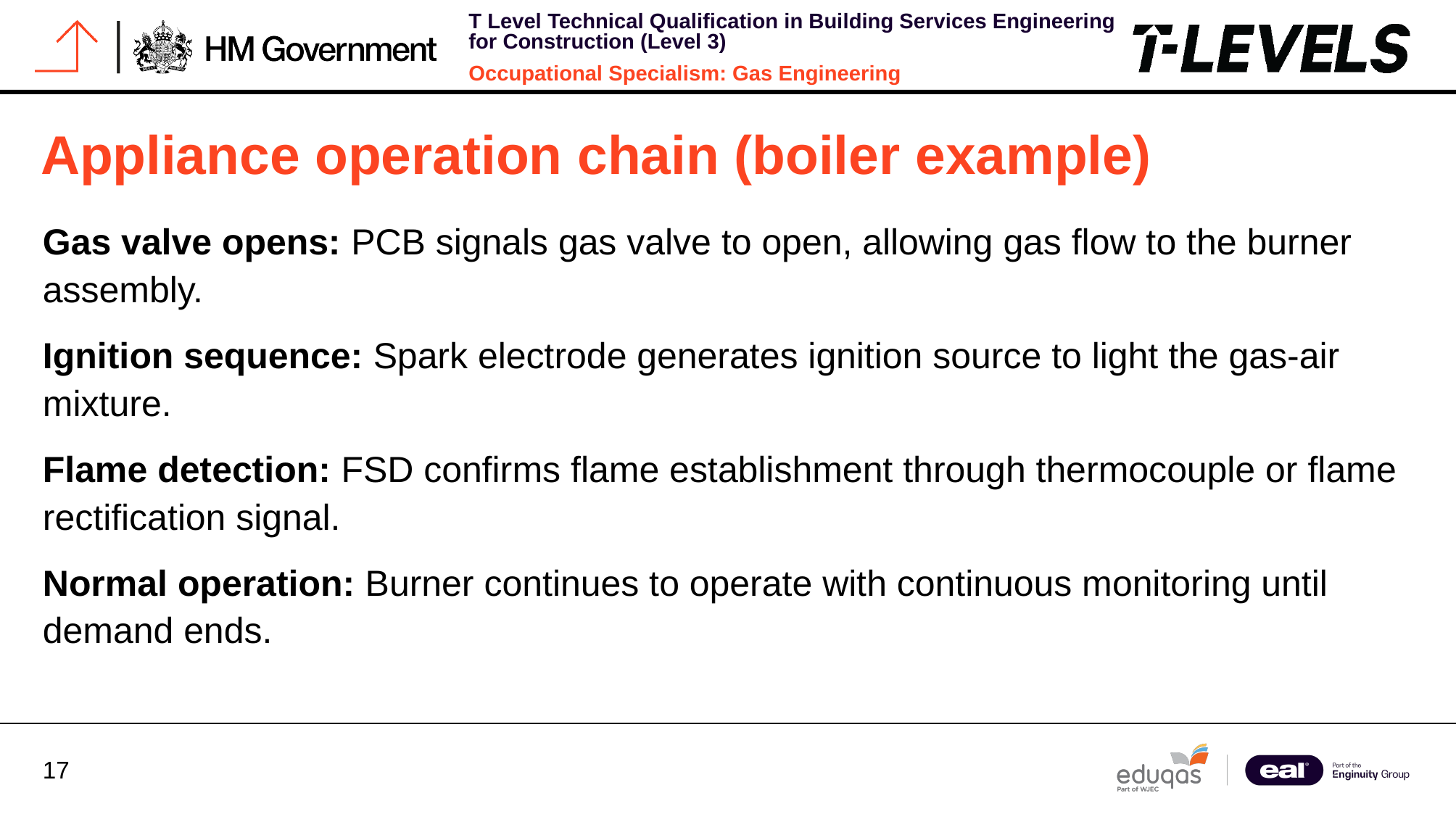

# Appliance operation chain (boiler example)
Gas valve opens: PCB signals gas valve to open, allowing gas flow to the burner assembly.
Ignition sequence: Spark electrode generates ignition source to light the gas-air mixture.
Flame detection: FSD confirms flame establishment through thermocouple or flame rectification signal.
Normal operation: Burner continues to operate with continuous monitoring until demand ends.